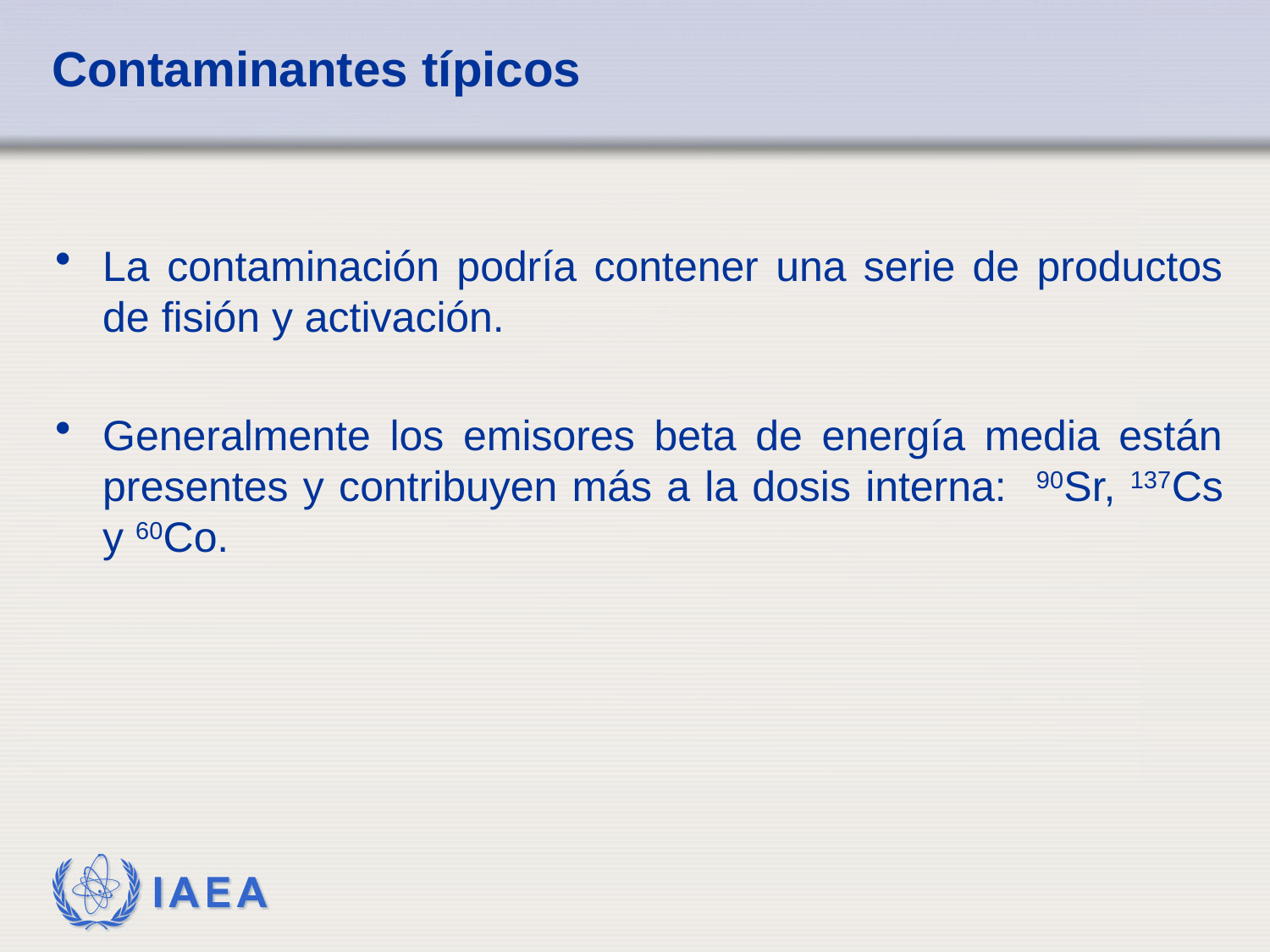

# Contaminantes típicos
La contaminación podría contener una serie de productos de fisión y activación.

Generalmente los emisores beta de energía media están presentes y contribuyen más a la dosis interna:  90Sr, 137Cs y 60Co.